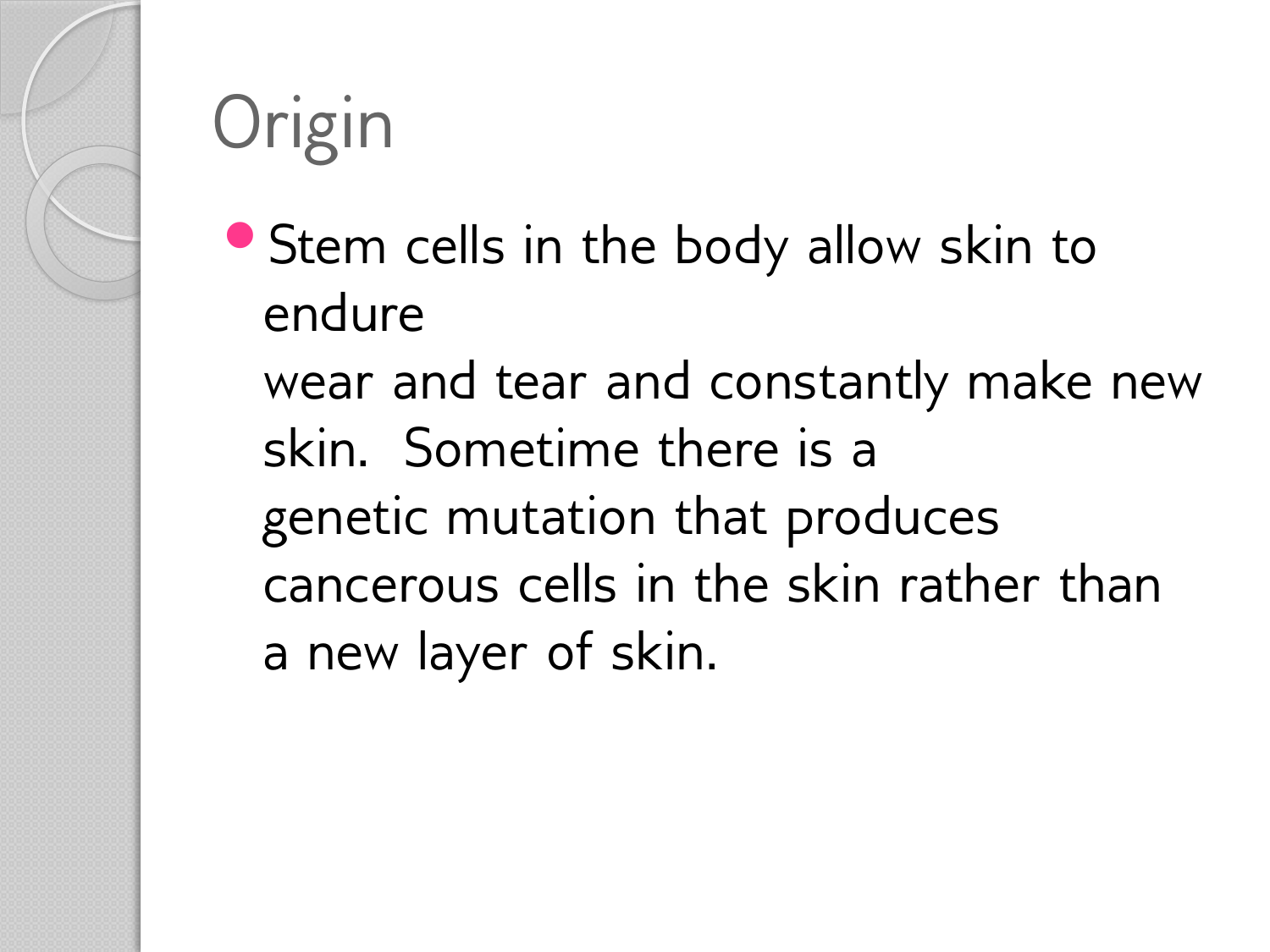

# Origin
Stem cells in the body allow skin to endure
wear and tear and constantly make new skin.  Sometime there is a
genetic mutation that produces cancerous cells in the skin rather than
a new layer of skin.